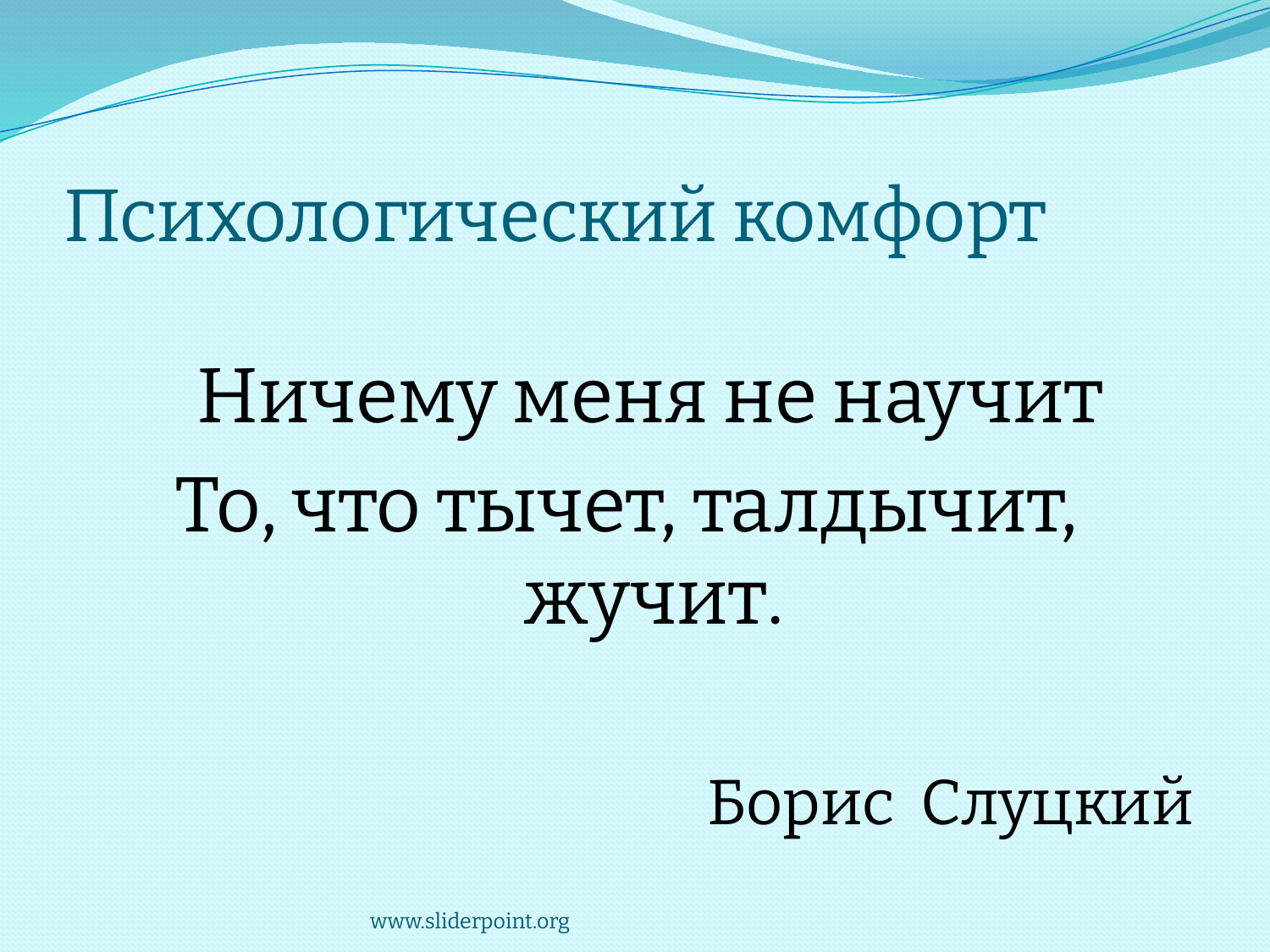

# Психологический комфорт

  Ничему меня не научит
То, что тычет, талдычит,  жучит.

Борис  Слуцкий
www.sliderpoint.org